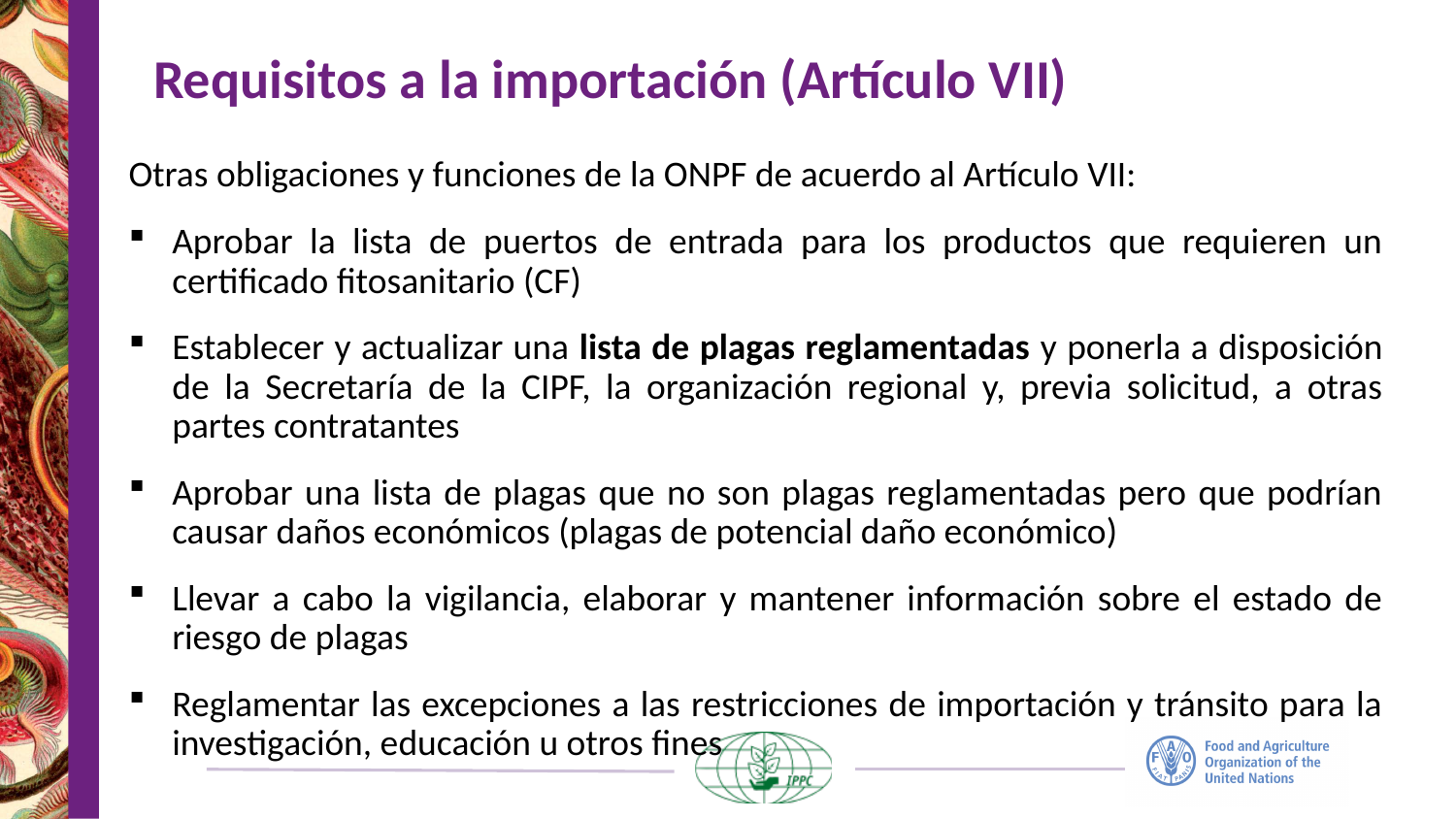

# Requisitos a la importación (Artículo VII)
Otras obligaciones y funciones de la ONPF de acuerdo al Artículo VII:
Aprobar la lista de puertos de entrada para los productos que requieren un certificado fitosanitario (CF)
Establecer y actualizar una lista de plagas reglamentadas y ponerla a disposición de la Secretaría de la CIPF, la organización regional y, previa solicitud, a otras partes contratantes
Aprobar una lista de plagas que no son plagas reglamentadas pero que podrían causar daños económicos (plagas de potencial daño económico)
Llevar a cabo la vigilancia, elaborar y mantener información sobre el estado de riesgo de plagas
Reglamentar las excepciones a las restricciones de importación y tránsito para la investigación, educación u otros fines